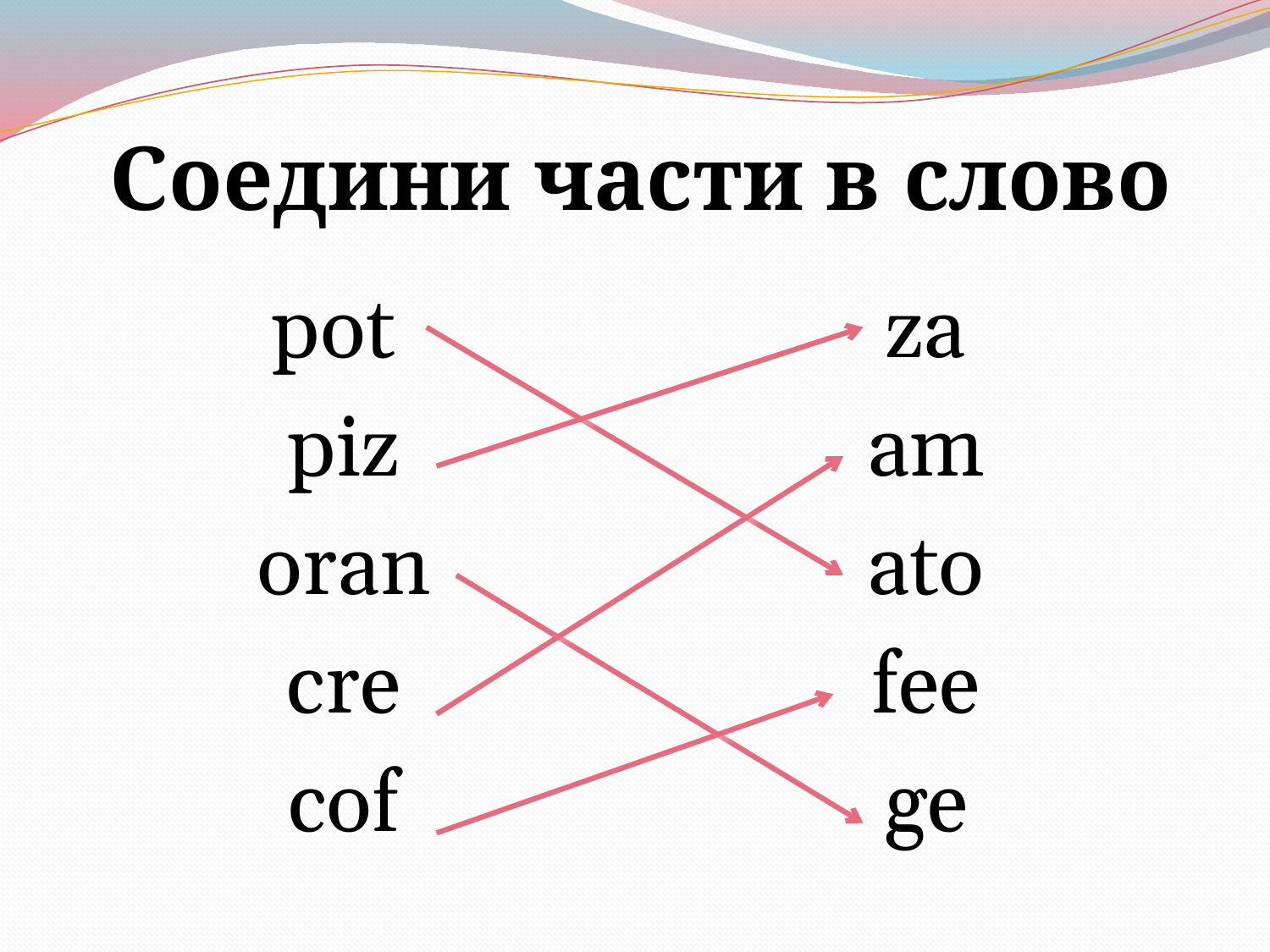

# Соедини части в слово
pot
piz
oran
cre
cof
za
am
ato
fee
ge